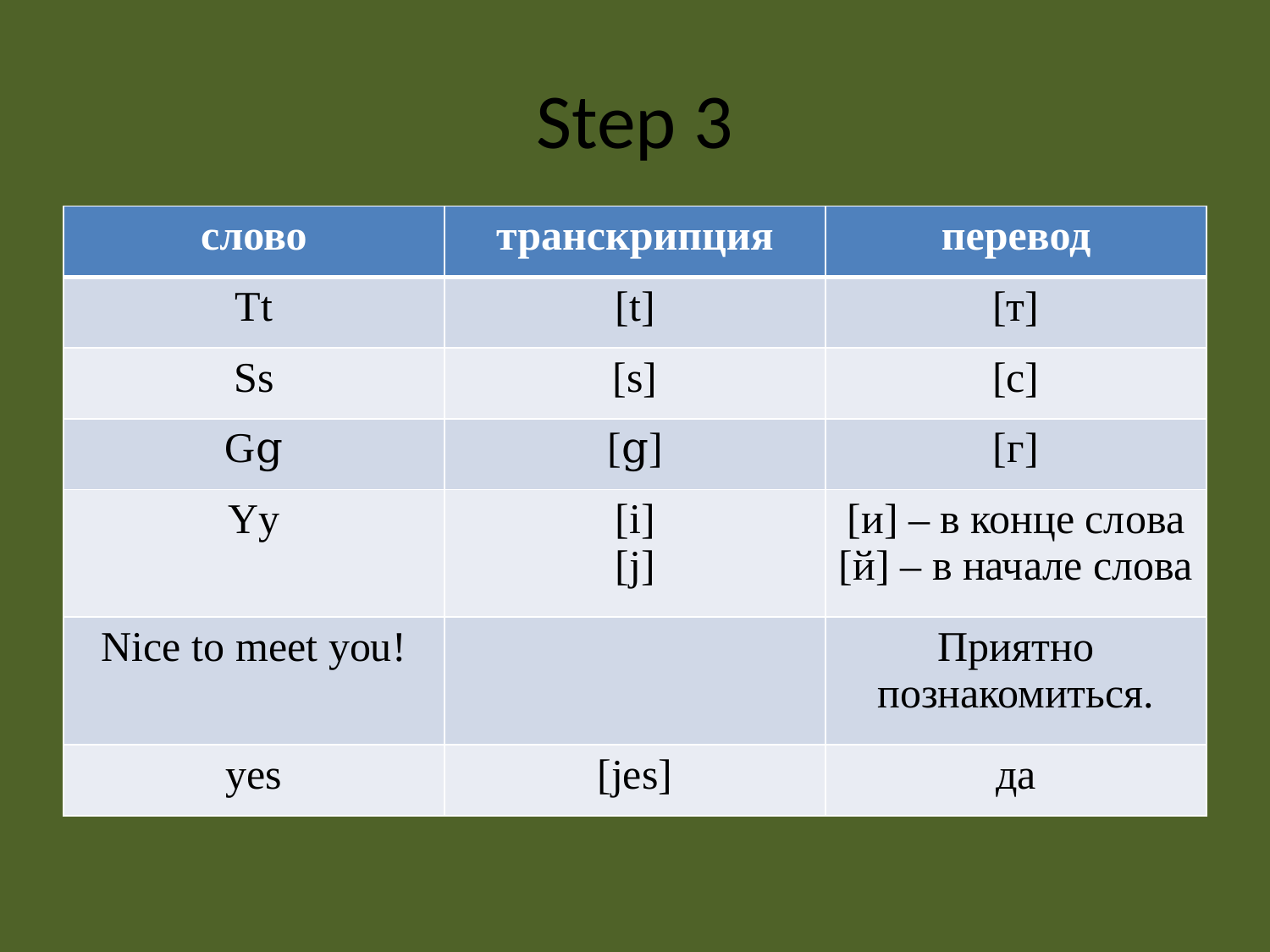

# Step 3
| слово | транскрипция | перевод |
| --- | --- | --- |
| Tt | [t] | [т] |
| Ss | [s] | [с] |
| Gց | [ց] | [г] |
| Yy | [i] [j] | [и] – в конце слова [й] – в начале слова |
| Nice to meet you! |  | Приятно познакомиться. |
| yes | [jes] | да |